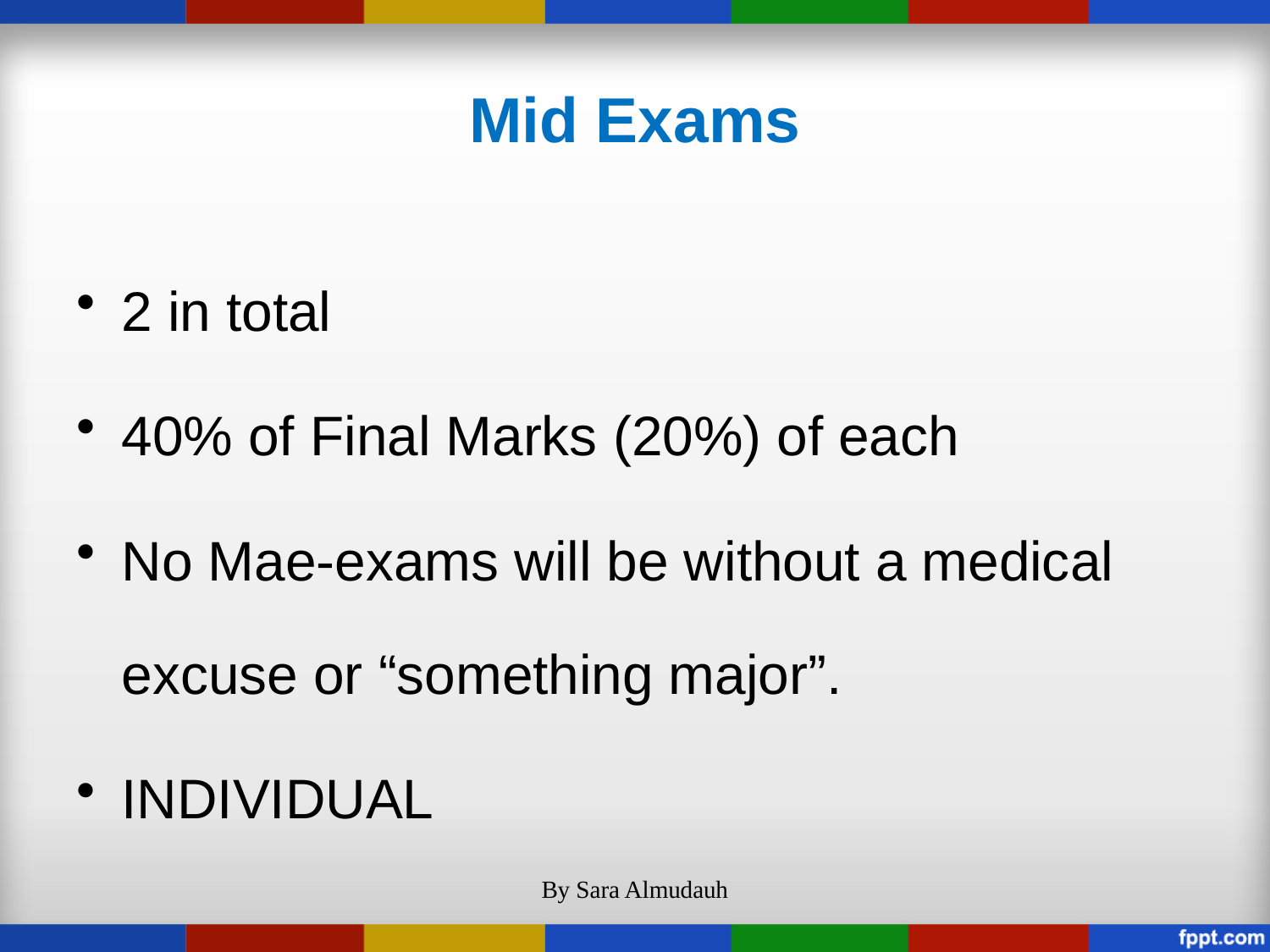

# Mid Exams
2 in total
40% of Final Marks (20%) of each
No Mae-exams will be without a medical excuse or “something major”.
INDIVIDUAL

By Sara Almudauh